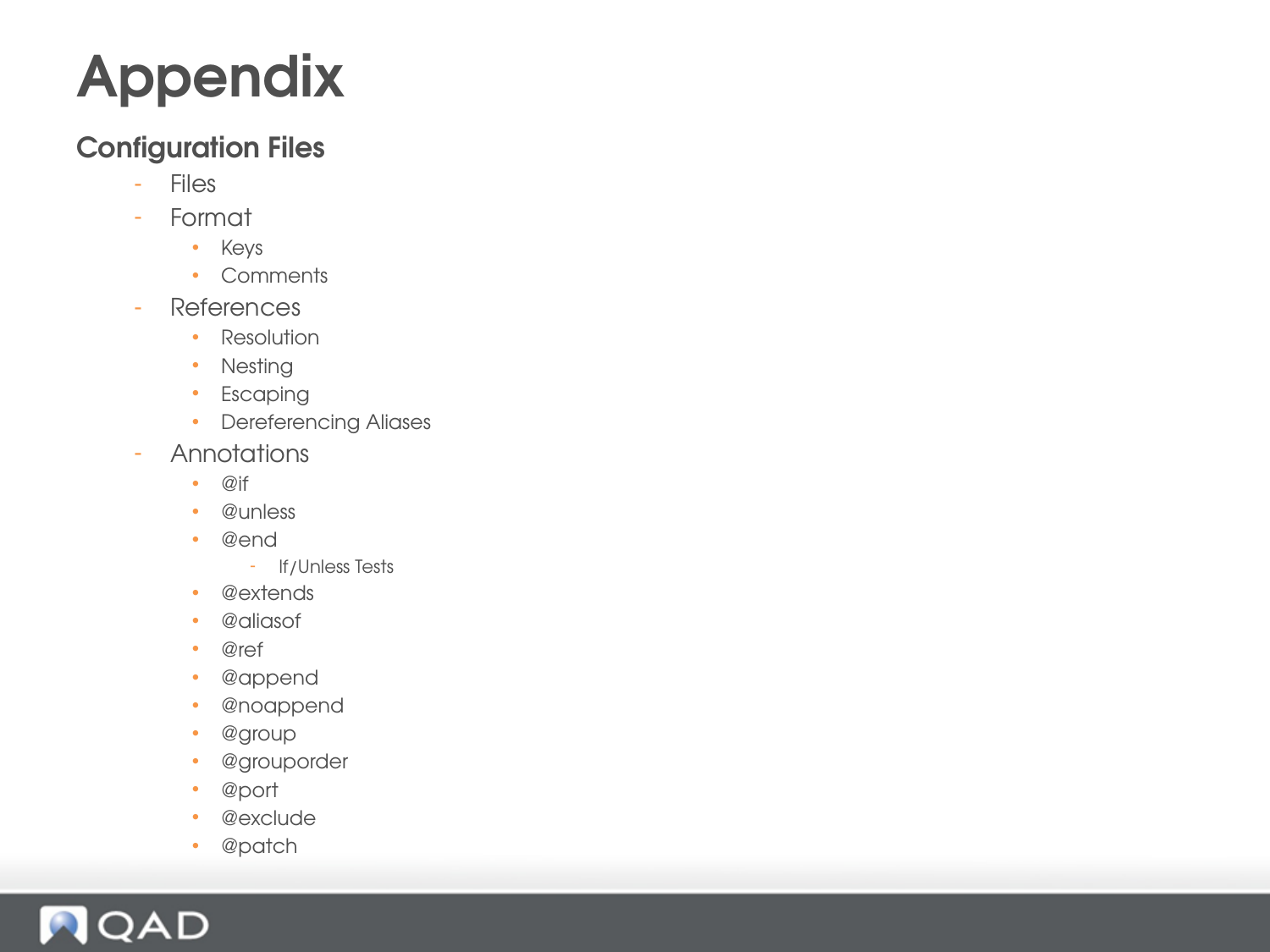

# Appendix
Configuration Files
Files
Format
Keys
Comments
References
Resolution
Nesting
Escaping
Dereferencing Aliases
Annotations
@if
@unless
@end
If/Unless Tests
@extends
@aliasof
@ref
@append
@noappend
@group
@grouporder
@port
@exclude
@patch